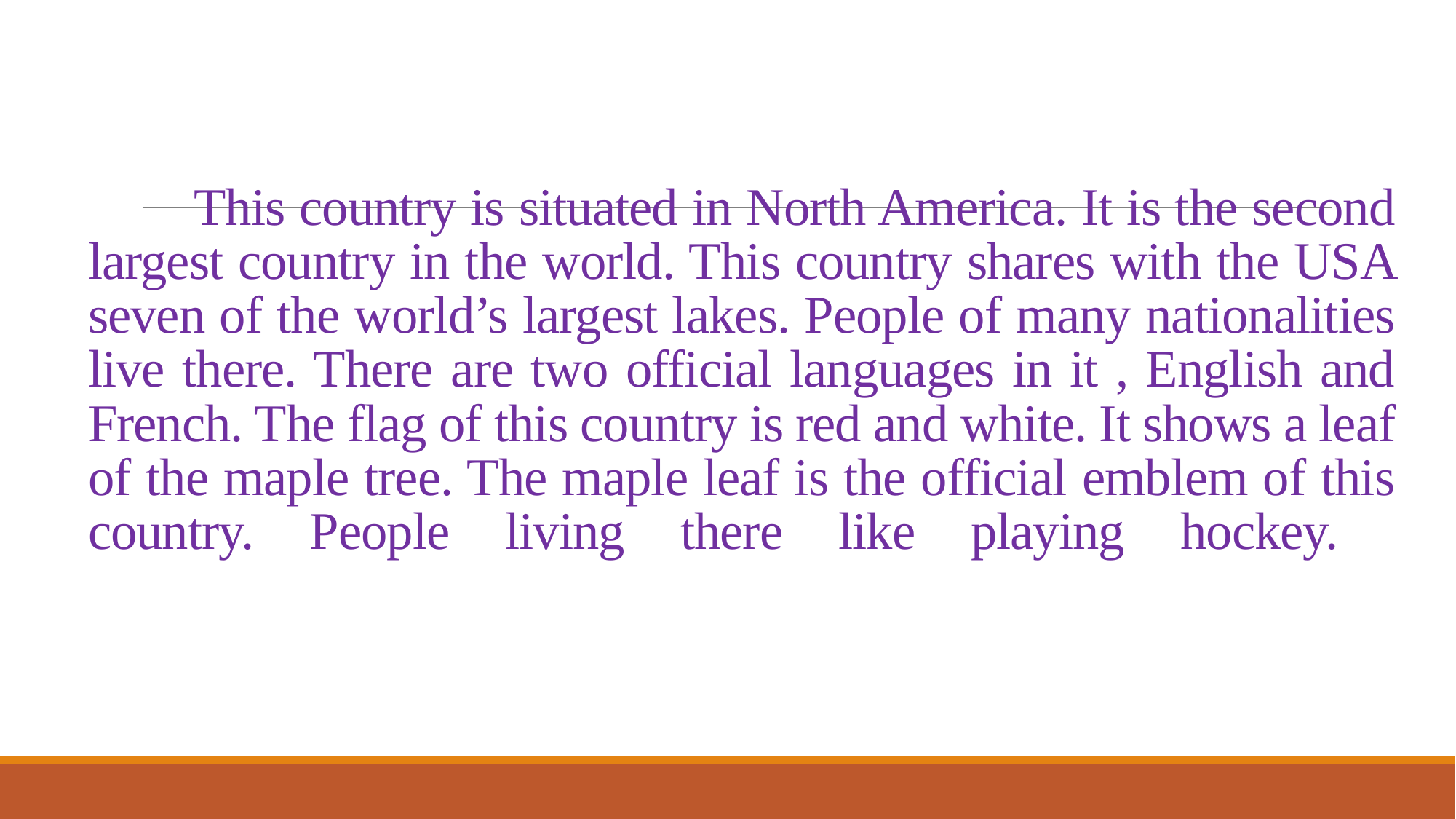

# This country is situated in North America. It is the second largest country in the world. This country shares with the USA seven of the world’s largest lakes. People of many nationalities live there. There are two official languages in it , English and French. The flag of this country is red and white. It shows a leaf of the maple tree. The maple leaf is the official emblem of this country. People living there like playing hockey.